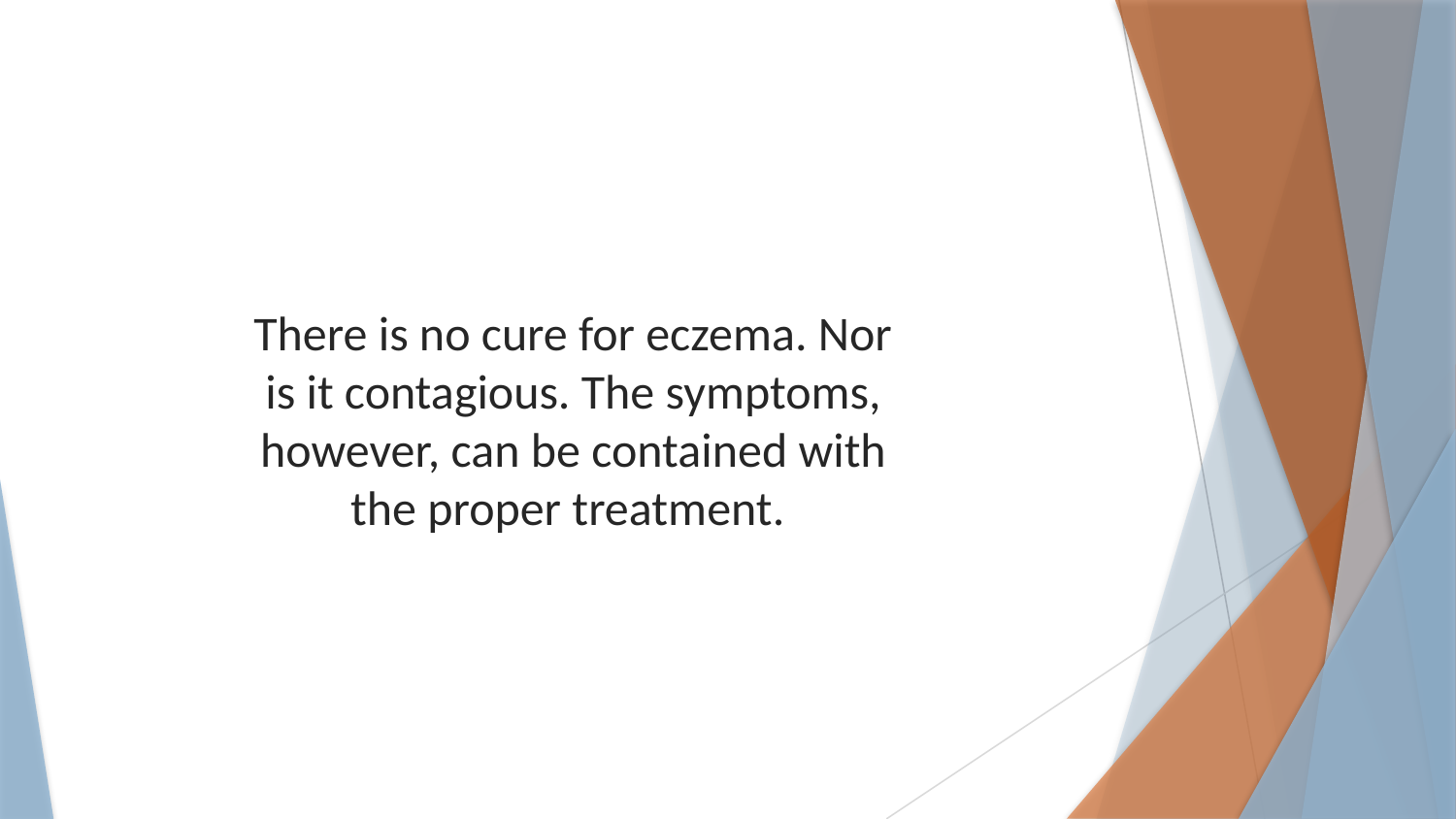

There is no cure for eczema. Nor is it contagious. The symptoms, however, can be contained with the proper treatment.